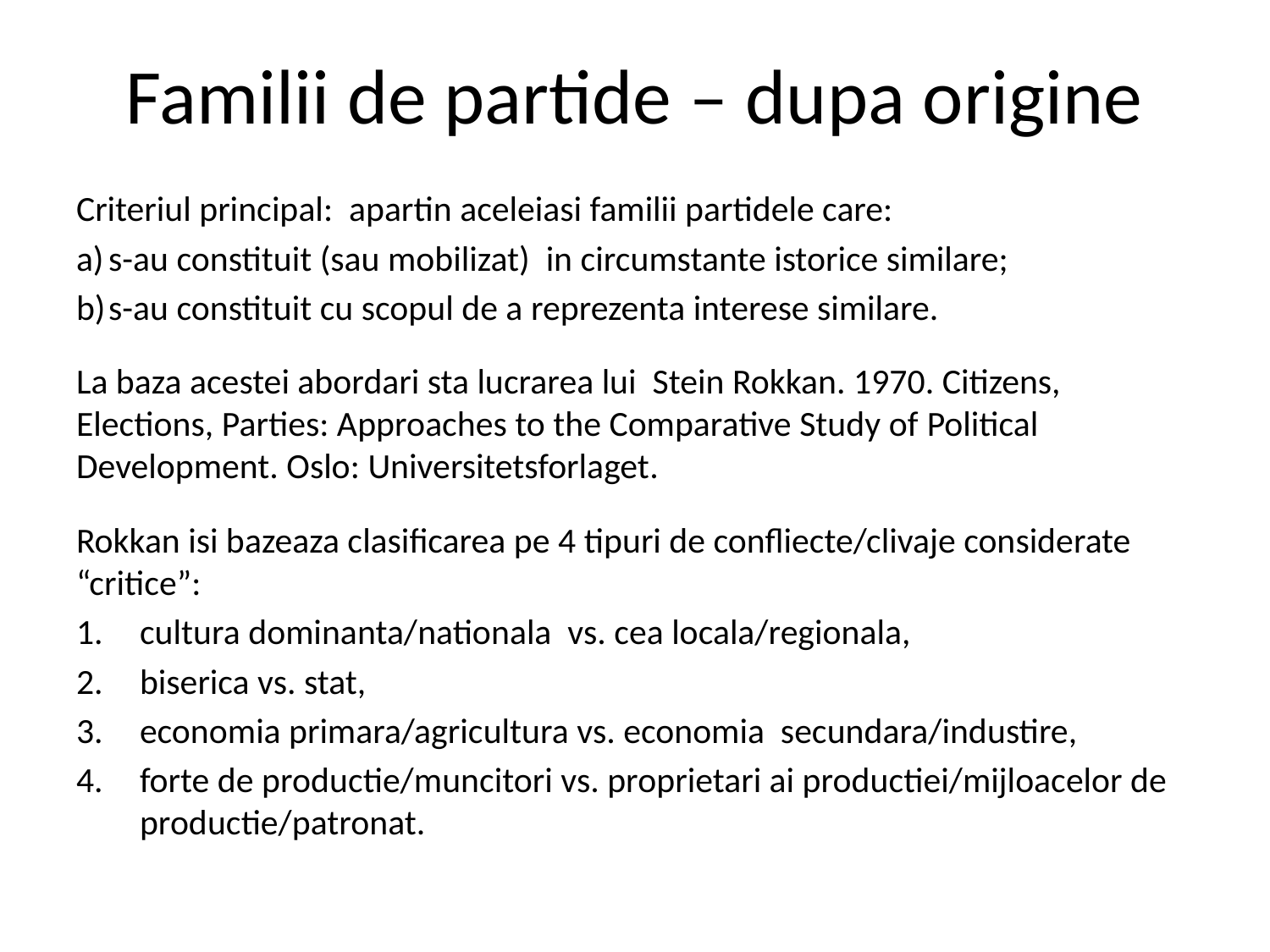

# Familii de partide – dupa origine
Criteriul principal:  apartin aceleiasi familii partidele care:
s-au constituit (sau mobilizat)  in circumstante istorice similare;
s-au constituit cu scopul de a reprezenta interese similare.

La baza acestei abordari sta lucrarea lui  Stein Rokkan. 1970. Citizens, Elections, Parties: Approaches to the Comparative Study of Political Development. Oslo: Universitetsforlaget.

Rokkan isi bazeaza clasificarea pe 4 tipuri de confliecte/clivaje considerate “critice”:
cultura dominanta/nationala  vs. cea locala/regionala,
biserica vs. stat,
economia primara/agricultura vs. economia  secundara/industire,
forte de productie/muncitori vs. proprietari ai productiei/mijloacelor de productie/patronat.